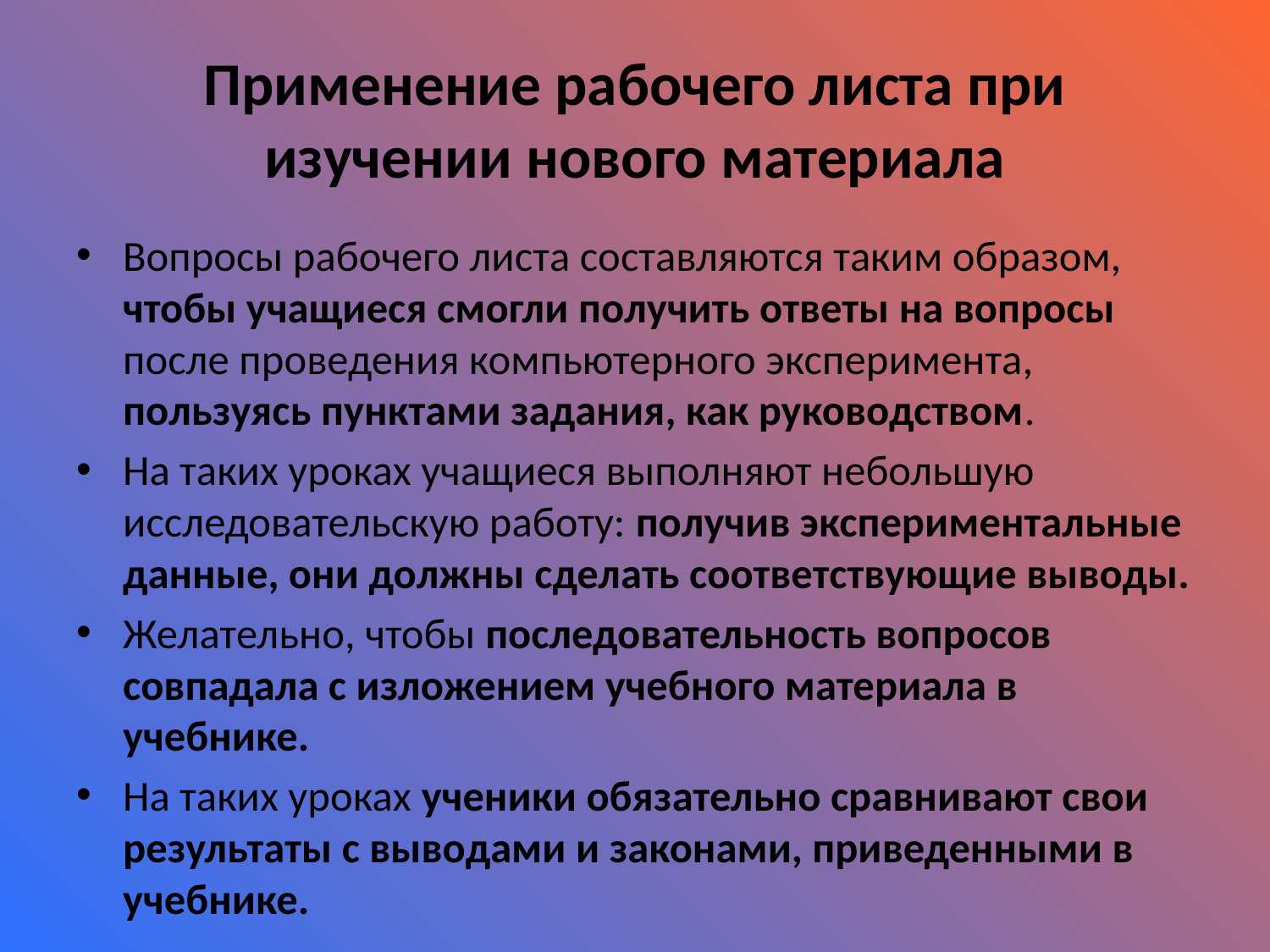

# Применение рабочего листа при изучении нового материала
Вопросы рабочего листа составляются таким образом, чтобы учащиеся смогли получить ответы на вопросы после проведения компьютерного эксперимента, пользуясь пунктами задания, как руководством.
На таких уроках учащиеся выполняют небольшую исследовательскую работу: получив экспериментальные данные, они должны сделать соответствующие выводы.
Желательно, чтобы последовательность вопросов совпадала с изложением учебного материала в учебнике.
На таких уроках ученики обязательно сравнивают свои результаты с выводами и законами, приведенными в учебнике.